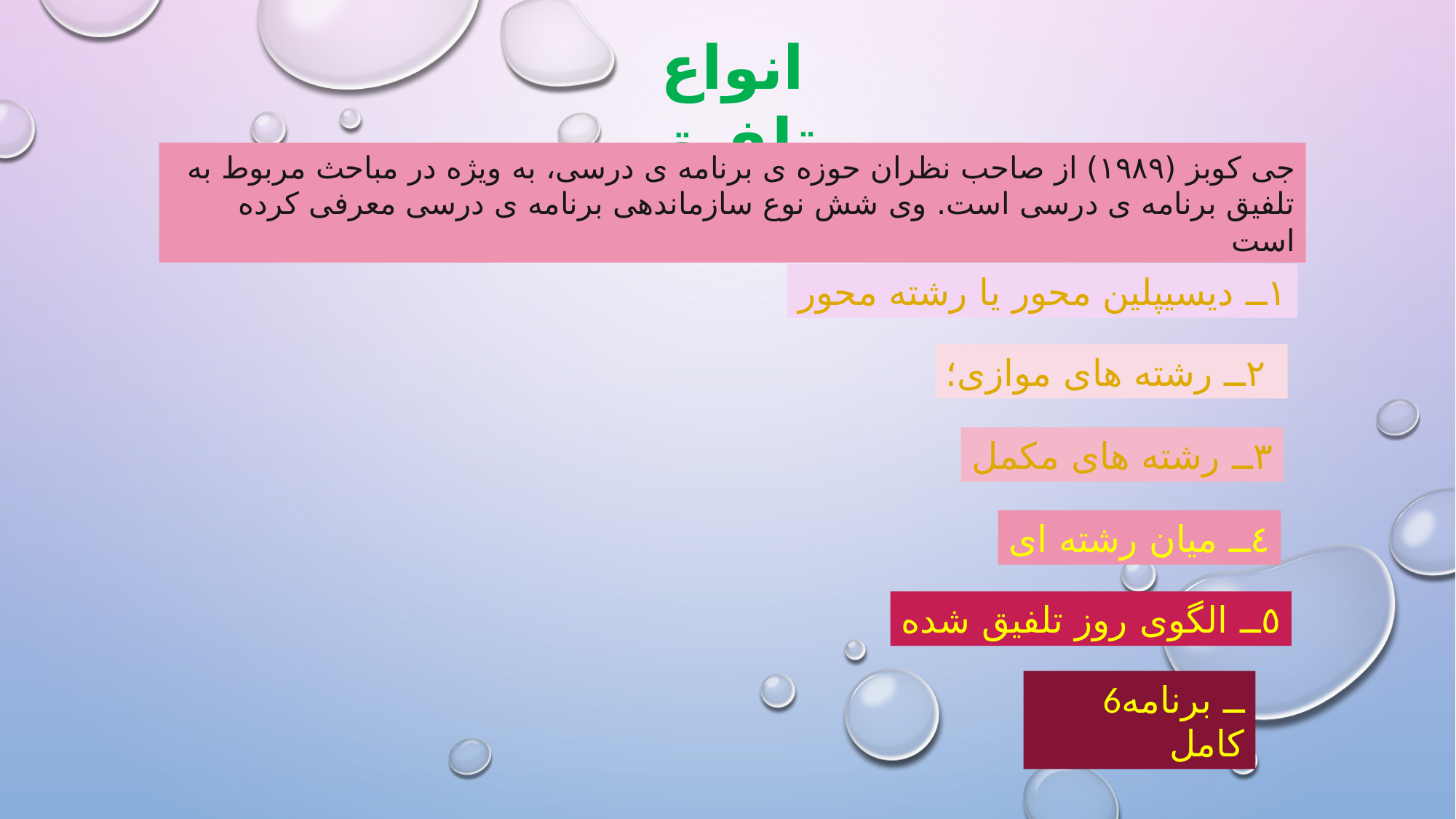

انواع تلفيق
جی کوبز (١٩٨٩) از صاحب نظران حوزه ی برنامه ی درسی، به ويژه در مباحث مربوط به تلفيق برنامه ی درسی است. وی شش نوع سازماندهی برنامه ی درسی معرفی کرده است
١ــ ديسيپلين محور يا رشته محور
٢ــ رشته های موازی؛
٣ــ رشته های مکمل
٤ــ ميان رشته ای
٥ــ الگوی روز تلفيق شده
6ــ برنامه کامل